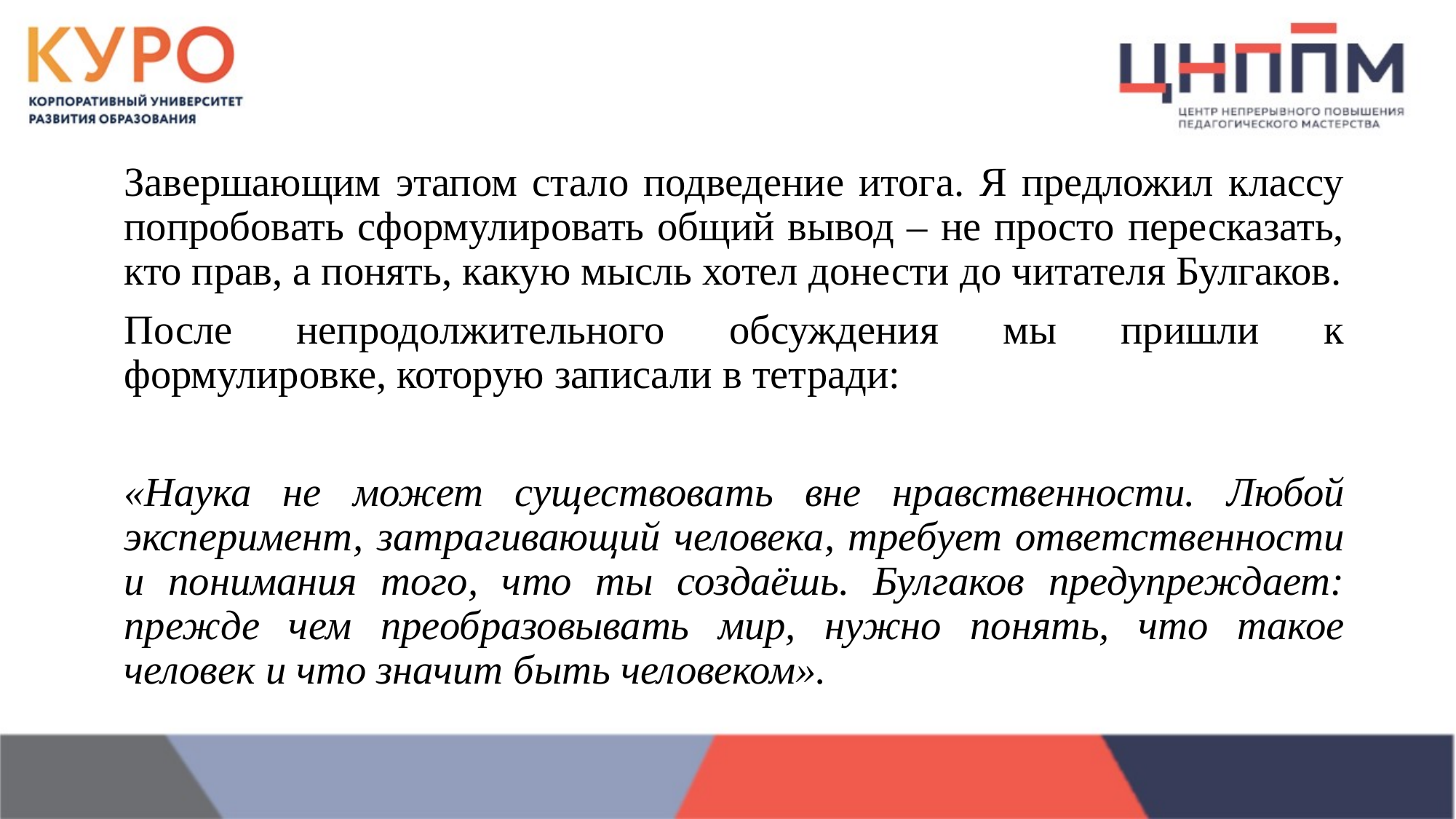

Завершающим этапом стало подведение итога. Я предложил классу попробовать сформулировать общий вывод – не просто пересказать, кто прав, а понять, какую мысль хотел донести до читателя Булгаков.
После непродолжительного обсуждения мы пришли к формулировке, которую записали в тетради:

«Наука не может существовать вне нравственности. Любой эксперимент, затрагивающий человека, требует ответственности и понимания того, что ты создаёшь. Булгаков предупреждает: прежде чем преобразовывать мир, нужно понять, что такое человек и что значит быть человеком».